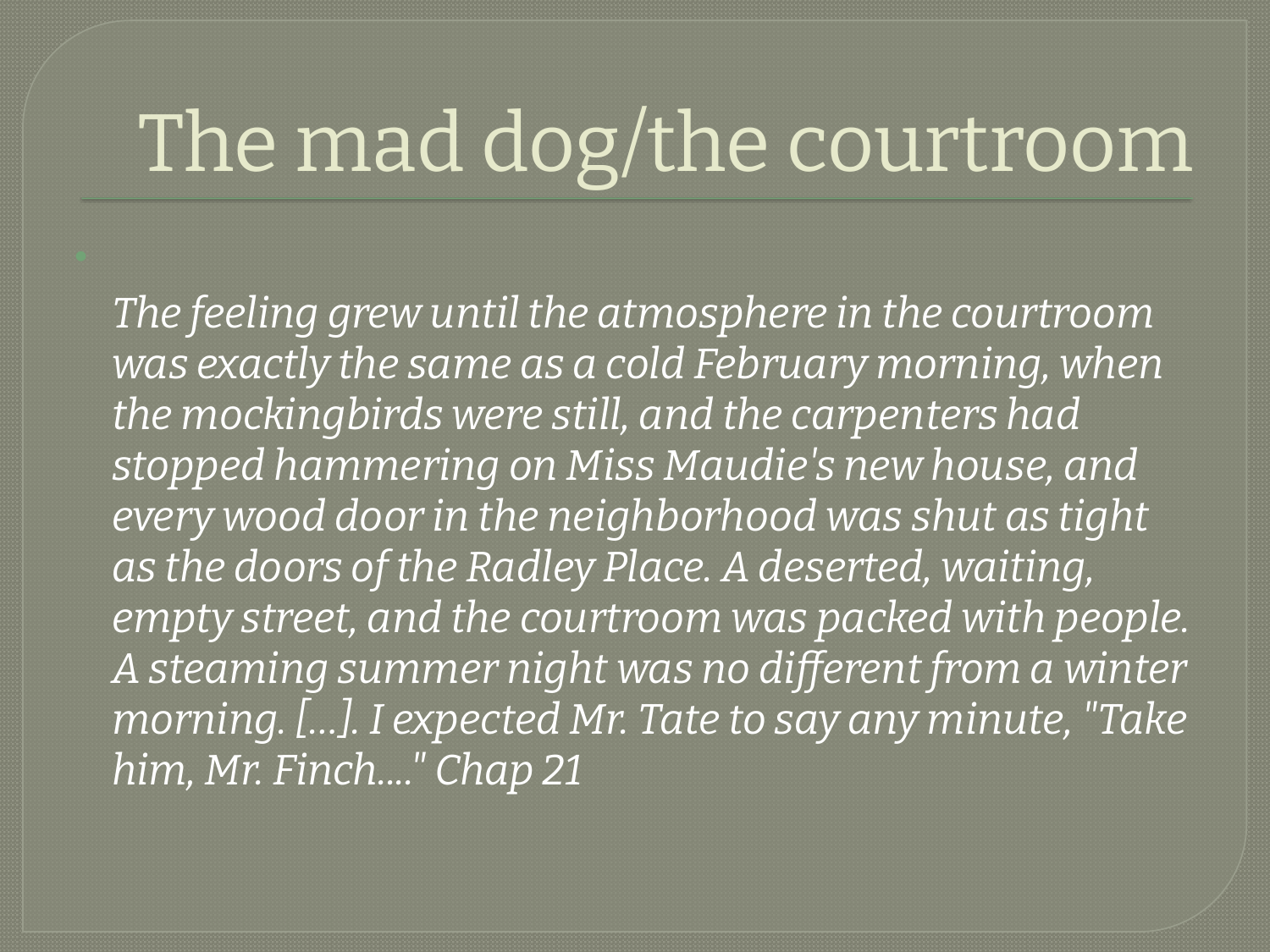

# The mad dog/the courtroom
The feeling grew until the atmosphere in the courtroom was exactly the same as a cold February morning, when the mockingbirds were still, and the carpenters had stopped hammering on Miss Maudie's new house, and every wood door in the neighborhood was shut as tight as the doors of the Radley Place. A deserted, waiting, empty street, and the courtroom was packed with people. A steaming summer night was no different from a winter morning. […]. I expected Mr. Tate to say any minute, "Take him, Mr. Finch...." Chap 21